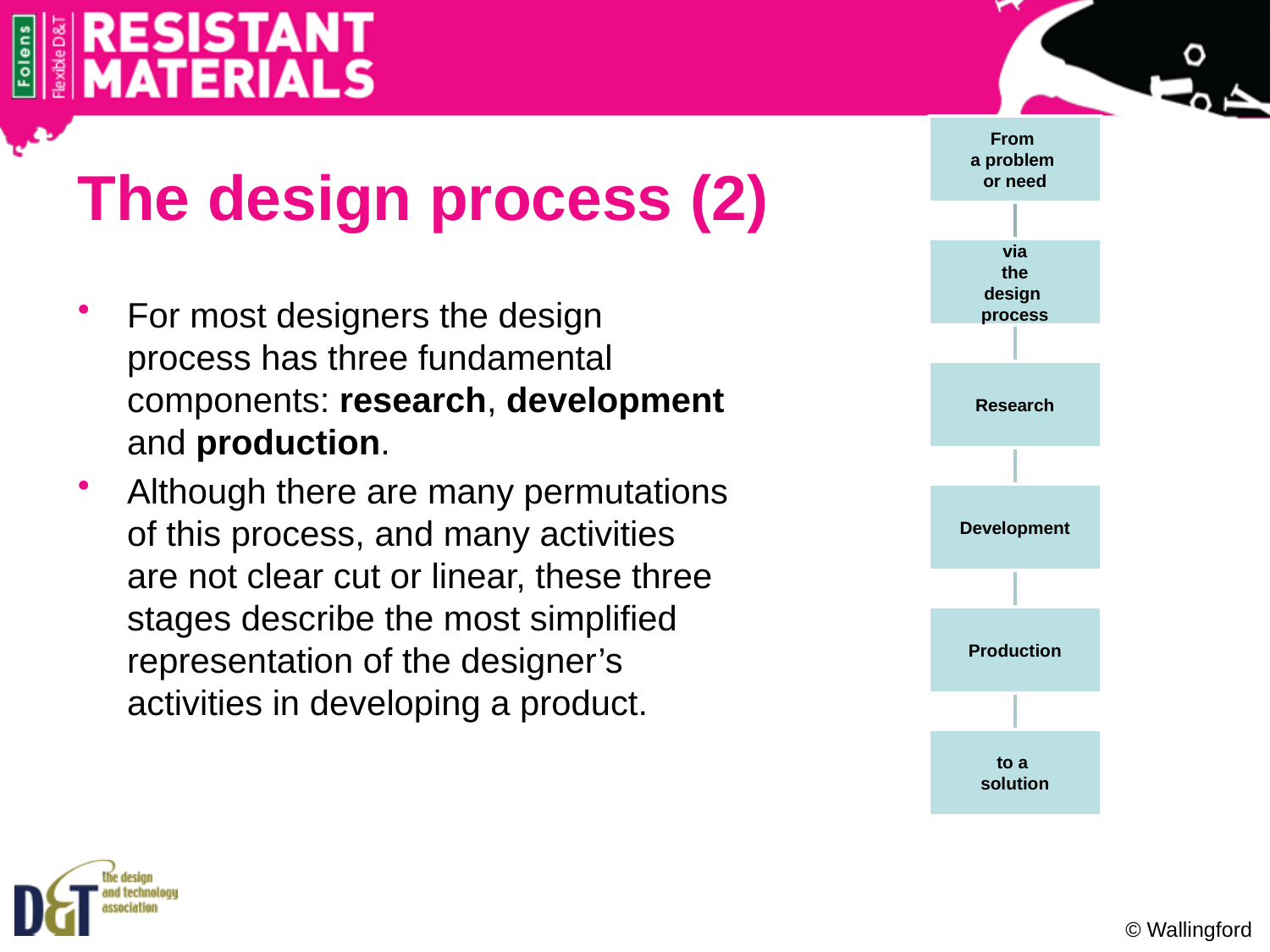

From
a problem
or need
via
the
design
process
Research
Development
Production
to a
solution
The design process (2)
For most designers the design process has three fundamental components: research, development and production.
Although there are many permutations of this process, and many activities are not clear cut or linear, these three stages describe the most simplified representation of the designer’s activities in developing a product.
© Wallingford